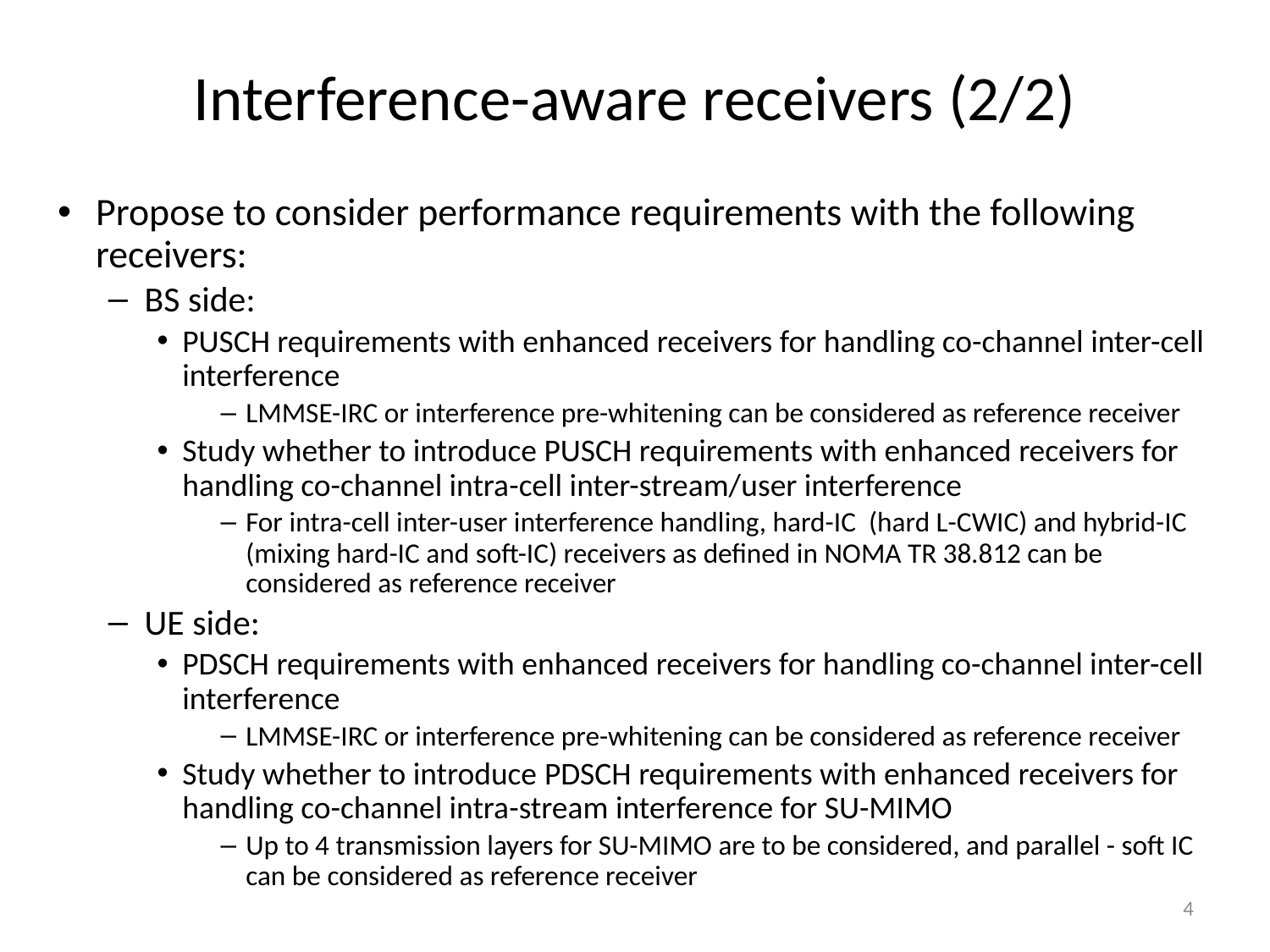

Interference-aware receivers (2/2)
Propose to consider performance requirements with the following receivers:
BS side:
PUSCH requirements with enhanced receivers for handling co-channel inter-cell interference
LMMSE-IRC or interference pre-whitening can be considered as reference receiver
Study whether to introduce PUSCH requirements with enhanced receivers for handling co-channel intra-cell inter-stream/user interference
For intra-cell inter-user interference handling, hard-IC  (hard L-CWIC) and hybrid-IC (mixing hard-IC and soft-IC) receivers as defined in NOMA TR 38.812 can be considered as reference receiver
UE side:
PDSCH requirements with enhanced receivers for handling co-channel inter-cell interference
LMMSE-IRC or interference pre-whitening can be considered as reference receiver
Study whether to introduce PDSCH requirements with enhanced receivers for handling co-channel intra-stream interference for SU-MIMO
Up to 4 transmission layers for SU-MIMO are to be considered, and parallel - soft IC can be considered as reference receiver

4